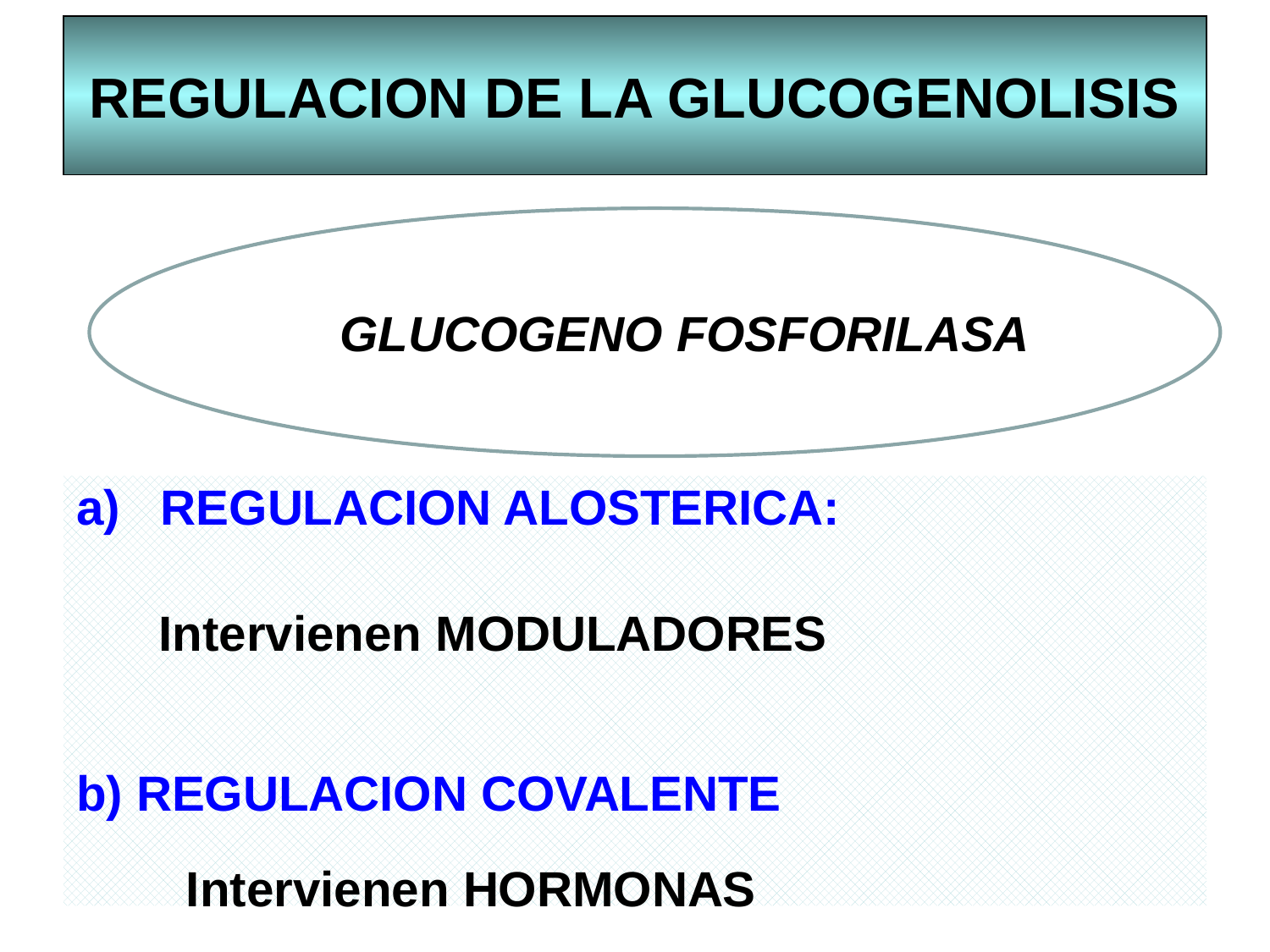

# REGULACION DE LA GLUCOGENOLISIS
ggGLUCOGENO FOSFORILASA
REGULACION ALOSTERICA:

      Intervienen MODULADORES

b) REGULACION COVALENTE
        Intervienen HORMONAS